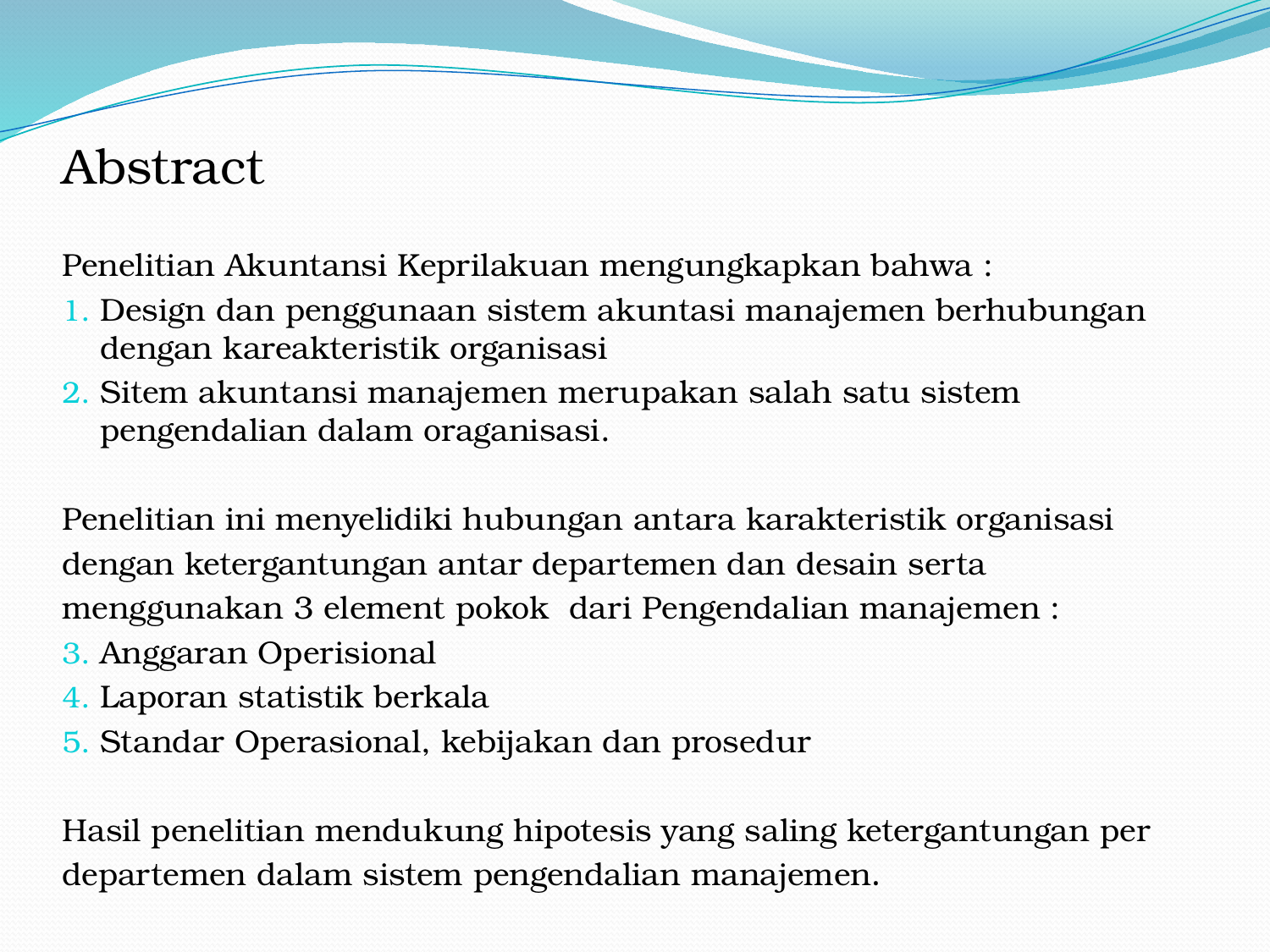

Abstract

Penelitian Akuntansi Keprilakuan mengungkapkan bahwa :
Design dan penggunaan sistem akuntasi manajemen berhubungan dengan kareakteristik organisasi
Sitem akuntansi manajemen merupakan salah satu sistem pengendalian dalam oraganisasi.

Penelitian ini menyelidiki hubungan antara karakteristik organisasi
dengan ketergantungan antar departemen dan desain serta
menggunakan 3 element pokok  dari Pengendalian manajemen :
Anggaran Operisional
Laporan statistik berkala
Standar Operasional, kebijakan dan prosedur

Hasil penelitian mendukung hipotesis yang saling ketergantungan per
departemen dalam sistem pengendalian manajemen.